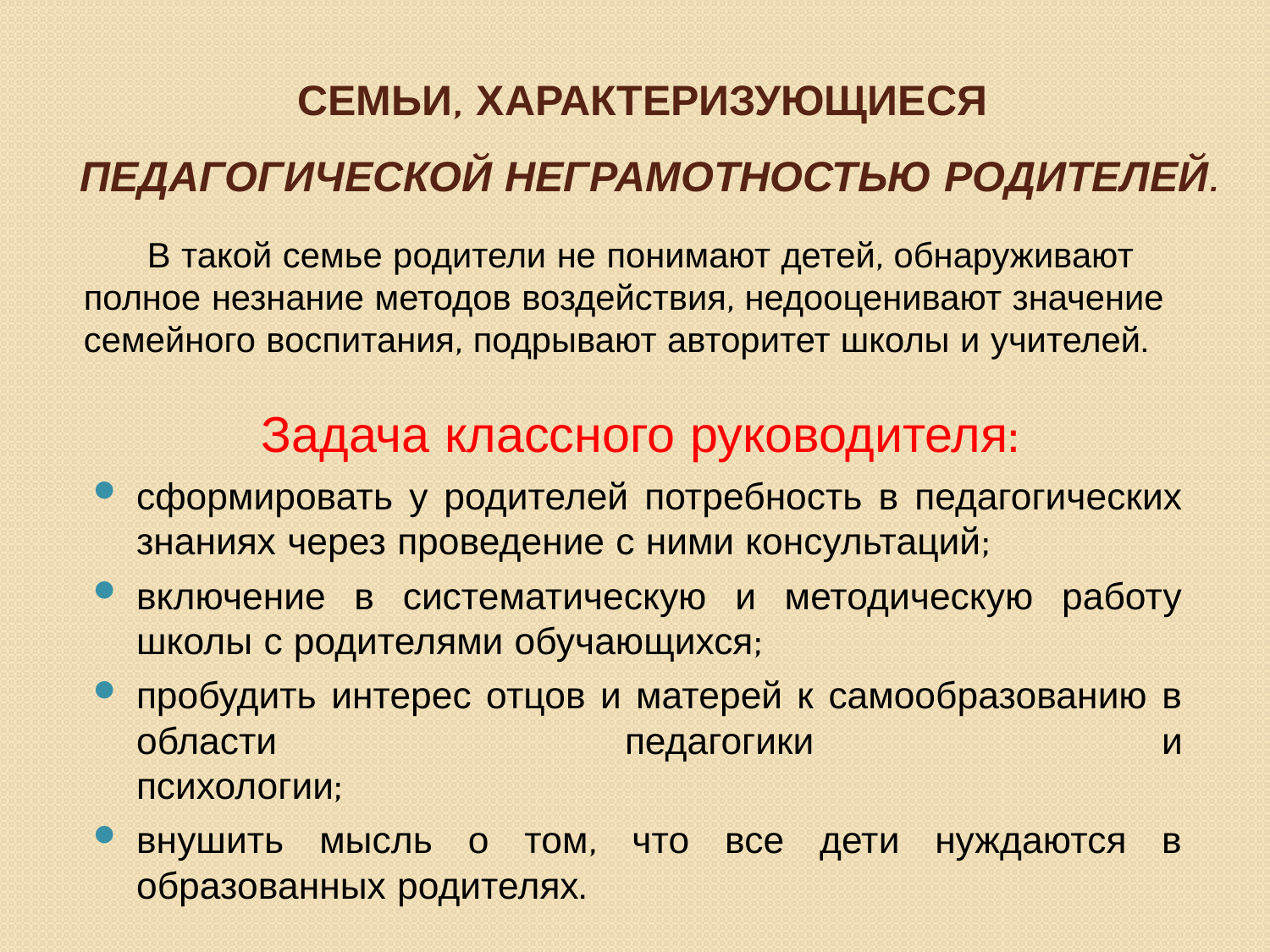

# Семьи, характеризующиеся педагогической неграмотностью родителей.
      В такой семье родители не понимают детей, обнаруживают полное незнание методов воздействия, недооценивают значение семейного воспитания, подрывают авторитет школы и учителей.

Задача классного руководителя:
сформировать у родителей потребность в педагогических знаниях через проведение с ними консультаций;
включение в систематическую и методическую работу школы с родителями обучающихся;
пробудить интерес отцов и матерей к самообразованию в области педагогики и
психологии;
внушить мысль о том, что все дети нуждаются в образованных родителях.